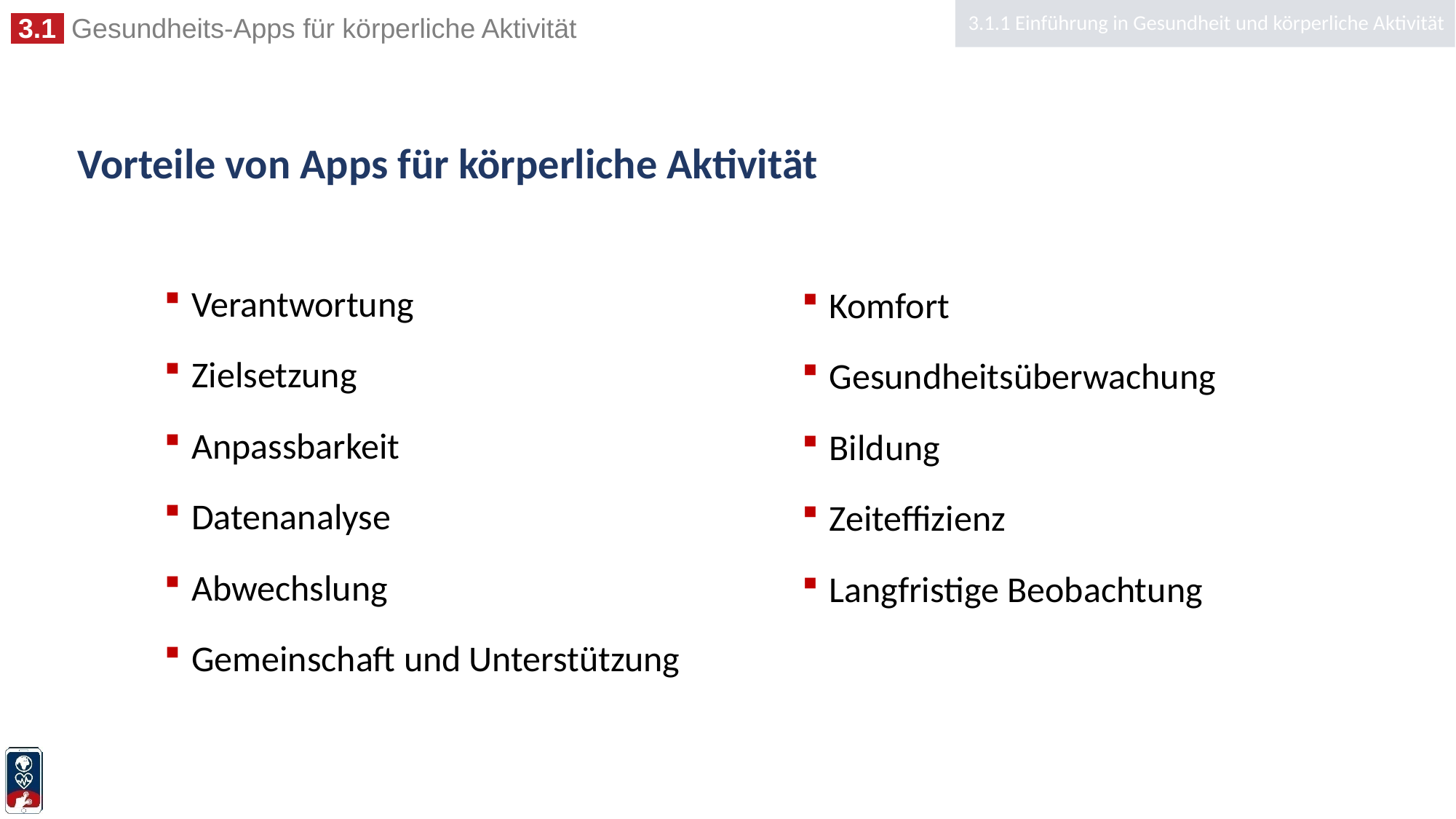

3.1.1 Einführung in Gesundheit und körperliche Aktivität
# Vorteile von Apps für körperliche Aktivität
Verantwortung
Zielsetzung
Anpassbarkeit
Datenanalyse
Abwechslung
Gemeinschaft und Unterstützung
Komfort
Gesundheitsüberwachung
Bildung
Zeiteffizienz
Langfristige Beobachtung